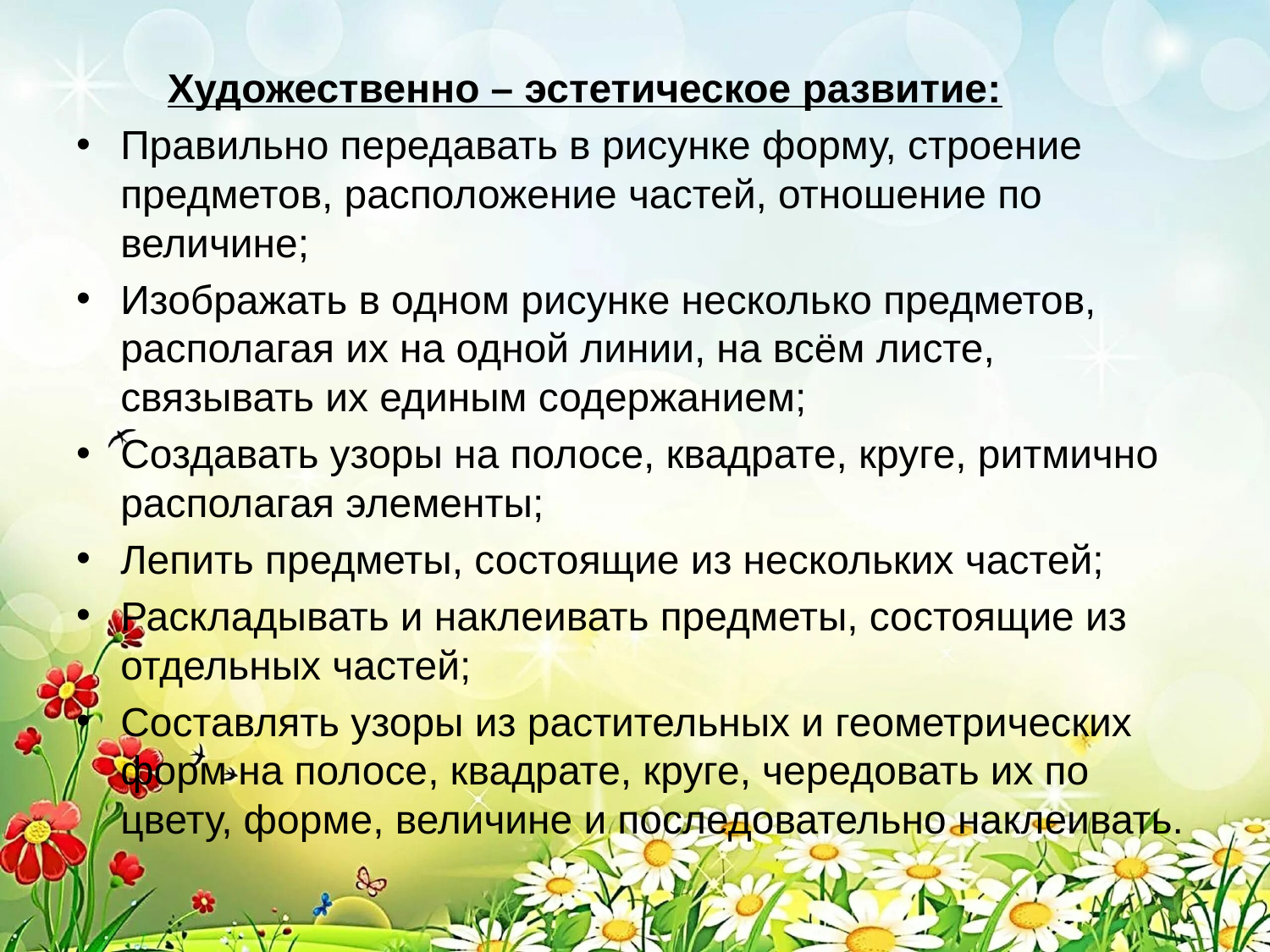

Художественно – эстетическое развитие:
Правильно передавать в рисунке форму, строение предметов, расположение частей, отношение по величине;
Изображать в одном рисунке несколько предметов, располагая их на одной линии, на всём листе, связывать их единым содержанием;
Создавать узоры на полосе, квадрате, круге, ритмично располагая элементы;
Лепить предметы, состоящие из нескольких частей;
Раскладывать и наклеивать предметы, состоящие из отдельных частей;
Составлять узоры из растительных и геометрических форм на полосе, квадрате, круге, чередовать их по цвету, форме, величине и последовательно наклеивать.